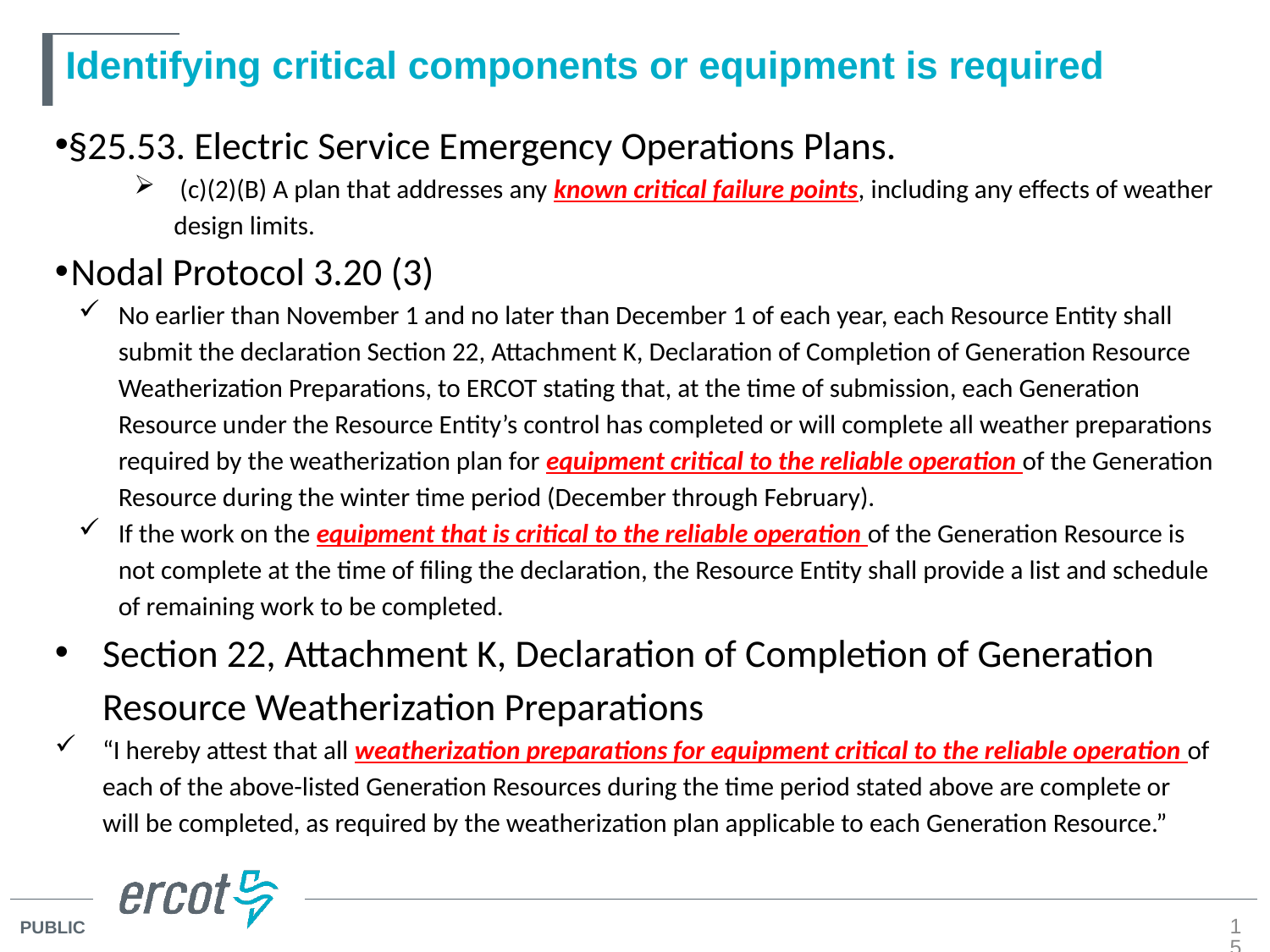

# Identifying critical components or equipment is required
§25.53. Electric Service Emergency Operations Plans.
 (c)(2)(B) A plan that addresses any known critical failure points, including any effects of weather design limits.
Nodal Protocol 3.20 (3)
No earlier than November 1 and no later than December 1 of each year, each Resource Entity shall submit the declaration Section 22, Attachment K, Declaration of Completion of Generation Resource Weatherization Preparations, to ERCOT stating that, at the time of submission, each Generation Resource under the Resource Entity’s control has completed or will complete all weather preparations required by the weatherization plan for equipment critical to the reliable operation of the Generation Resource during the winter time period (December through February).
If the work on the equipment that is critical to the reliable operation of the Generation Resource is not complete at the time of filing the declaration, the Resource Entity shall provide a list and schedule of remaining work to be completed.
Section 22, Attachment K, Declaration of Completion of Generation Resource Weatherization Preparations
“I hereby attest that all weatherization preparations for equipment critical to the reliable operation of each of the above-listed Generation Resources during the time period stated above are complete or will be completed, as required by the weatherization plan applicable to each Generation Resource.”

15